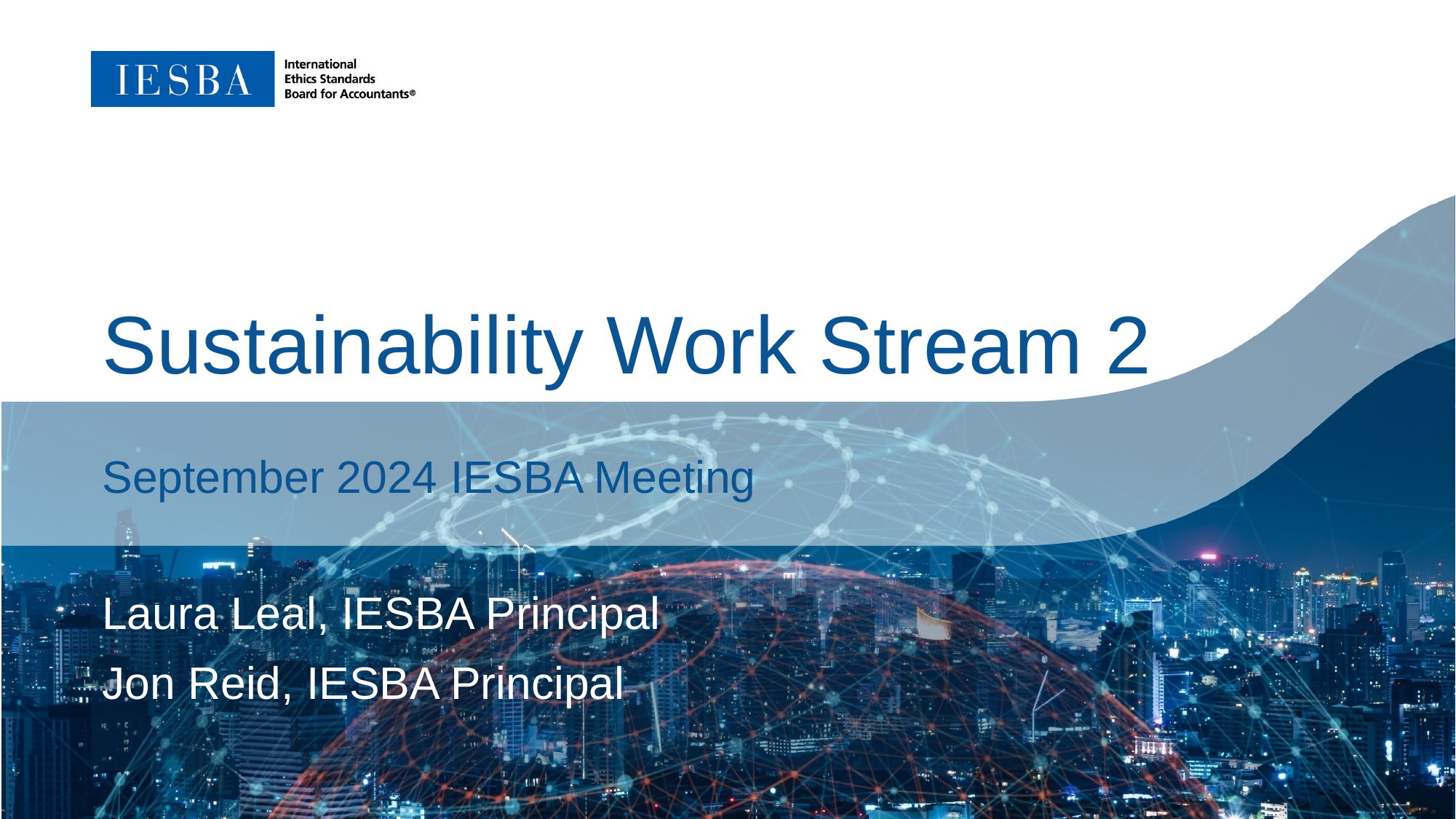

Sustainability Work Stream 2
September 2024 IESBA Meeting
Laura Leal, IESBA Principal
Jon Reid, IESBA Principal